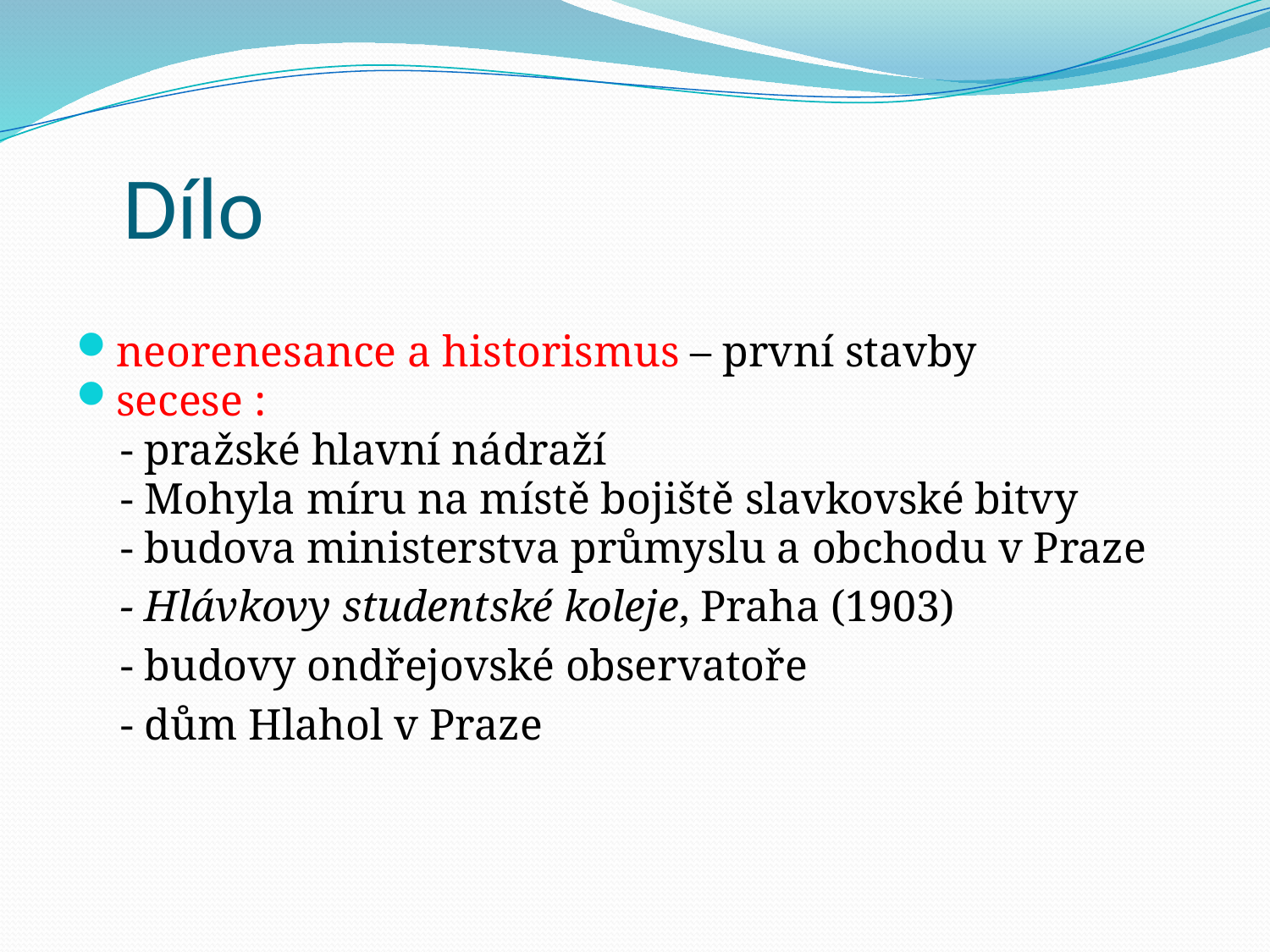

# Dílo

neorenesance a historismus – první stavby
secese :
    - pražské hlavní nádraží
    - Mohyla míru na místě bojiště slavkovské bitvy
    - budova ministerstva průmyslu a obchodu v Praze
    - Hlávkovy studentské koleje, Praha (1903)
    - budovy ondřejovské observatoře
    - dům Hlahol v Praze